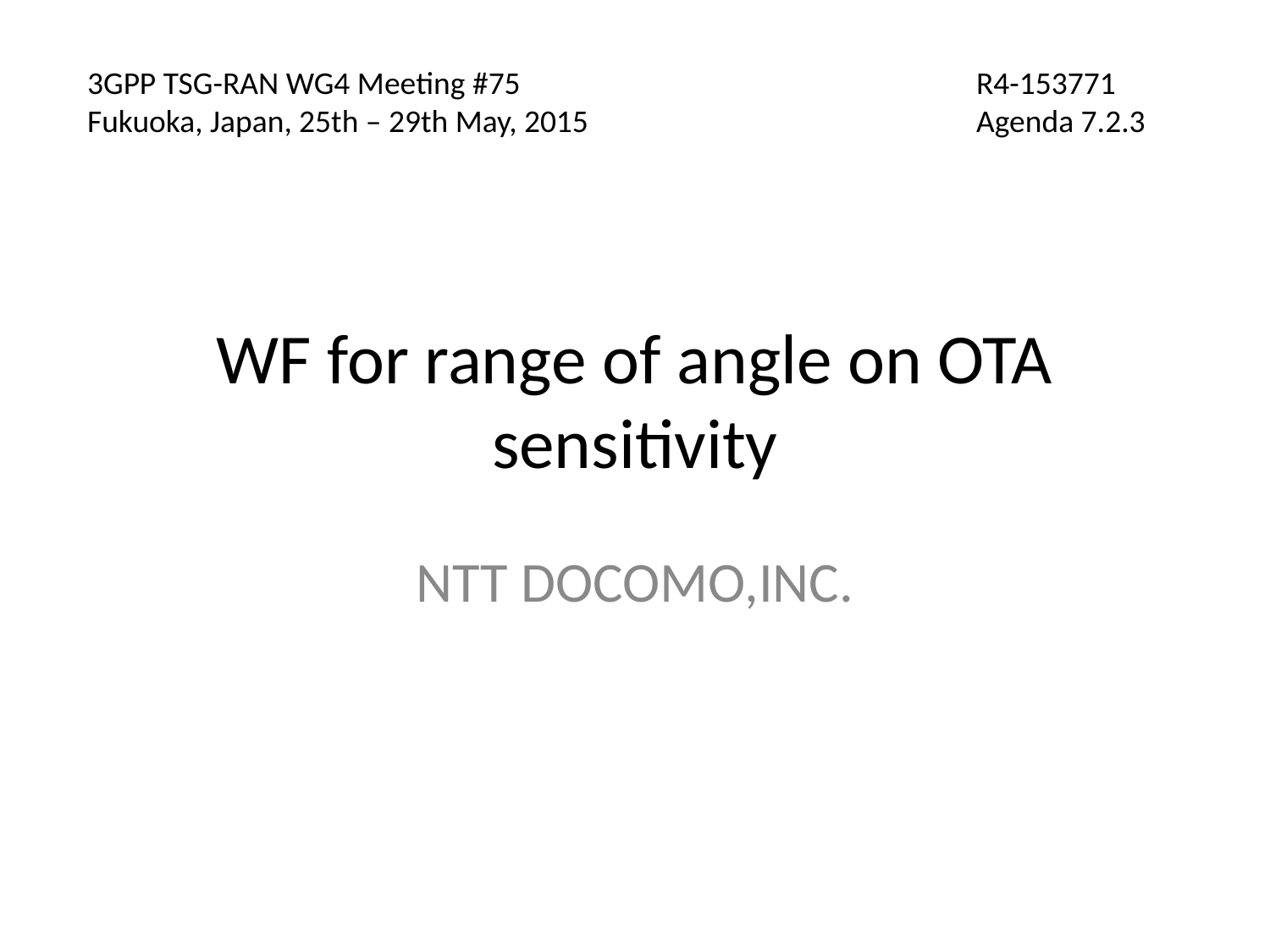

3GPP TSG-RAN WG4 Meeting #75				R4-153771
Fukuoka, Japan, 25th – 29th May, 2015				Agenda 7.2.3
# WF for range of angle on OTA sensitivity
NTT DOCOMO,INC.